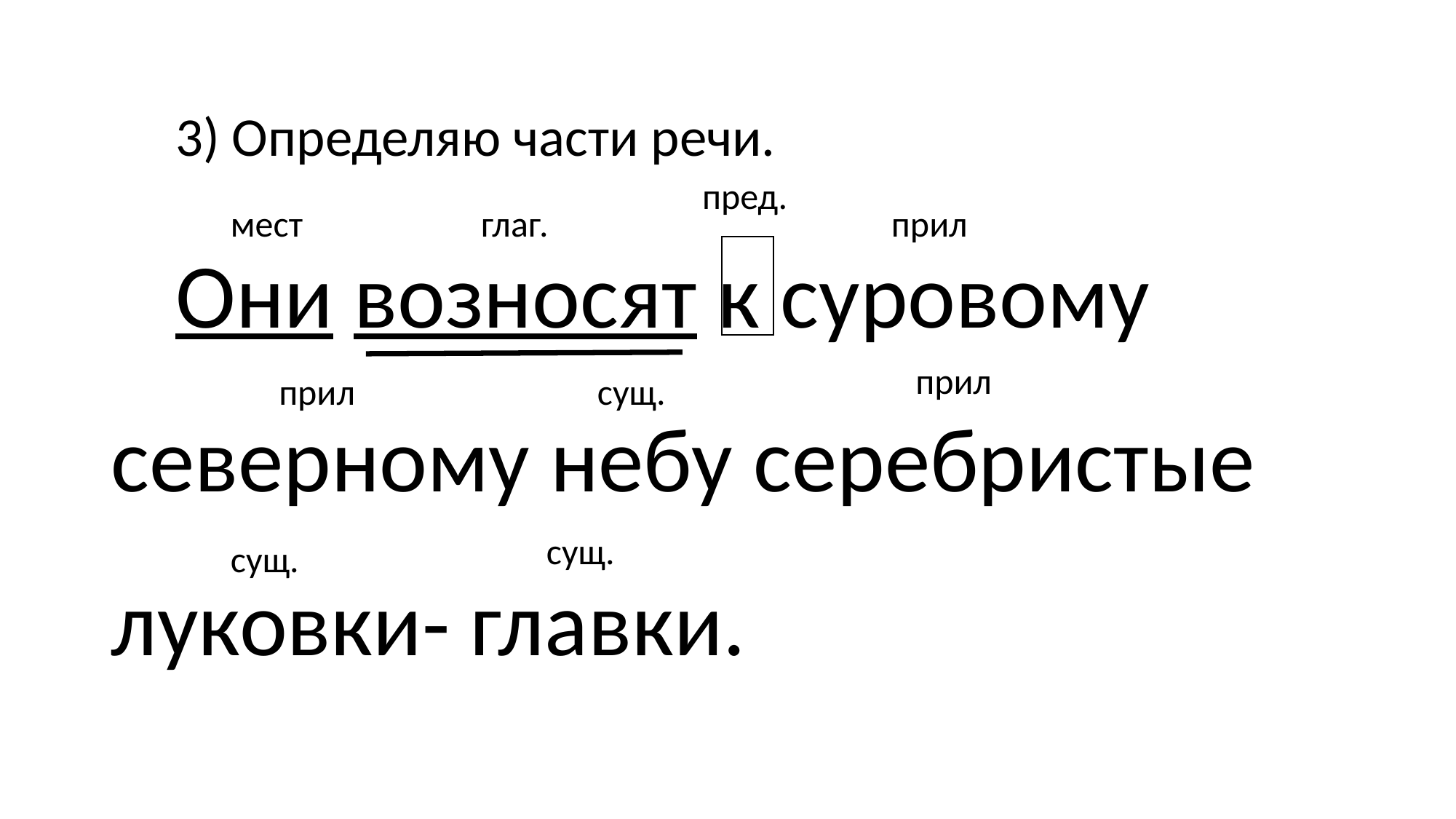

3) Определяю части речи.
Они возносят к суровому северному небу серебристые луковки- главки.

пред.
прил
глаг.
мест

прил
сущ.
прил
сущ.
сущ.